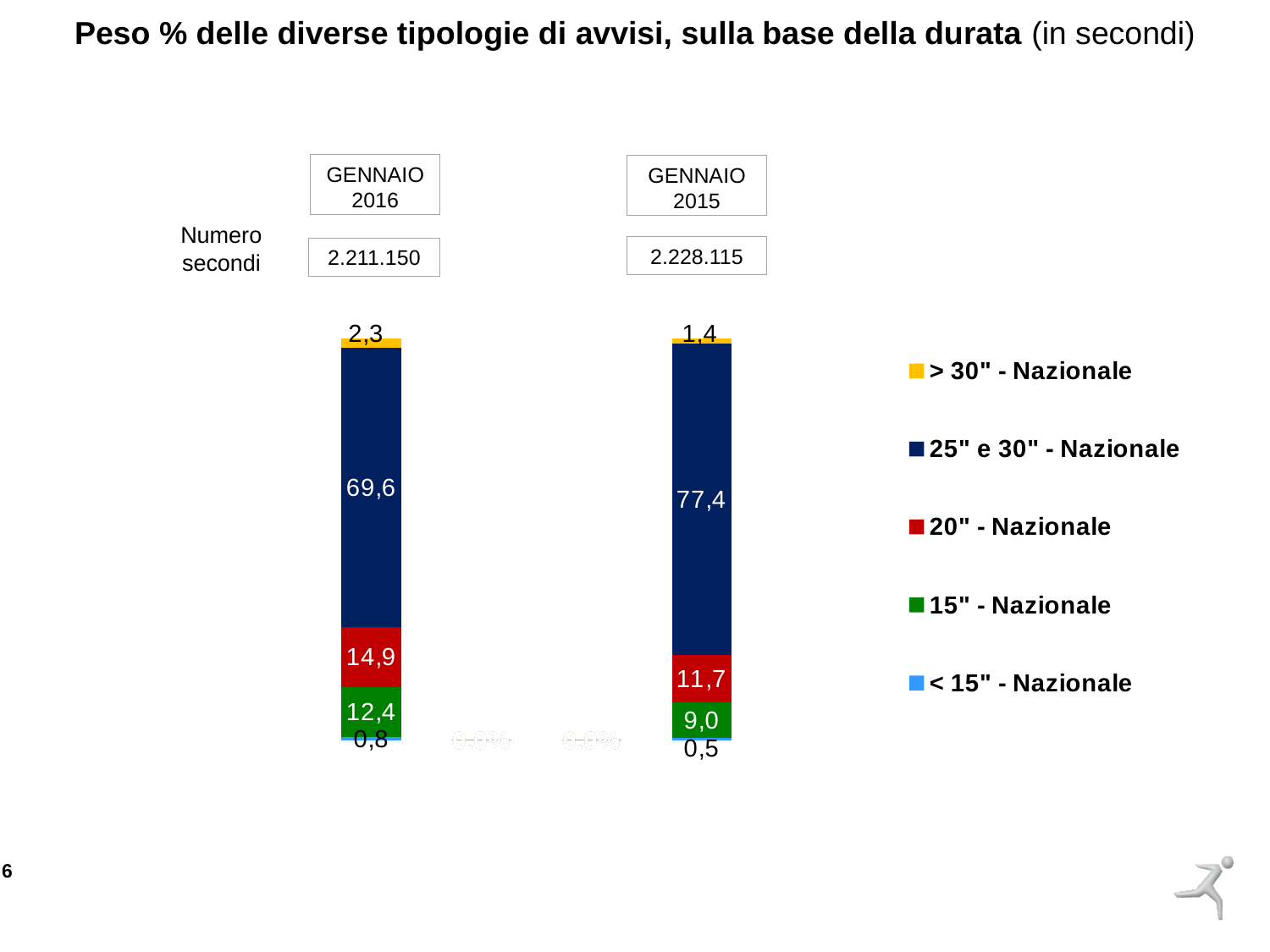

Peso % delle diverse tipologie di avvisi, sulla base della durata (in secondi)
GENNAIO 2016
GENNAIO 2015
Numero secondi
2.228.115
2.211.150

### Chart

| Category | < 15" - Nazionale | 15" - Nazionale | 20" - Nazionale | 25" e 30" - Nazionale | > 30" - Nazionale |
|---|---|---|---|---|---|
| gen-16 | 0.007724487257761798 | 0.12442846482599552 | 0.14884562331818285 | 0.6960776066752595 | 0.022923817922800353 |
| Totale 2015 | 0.0 | 0.0 | 0.0 | 0.0 | 0.0 |
| Totale 2016 | 0.0 | 0.0 | 0.0 | 0.0 | 0.0 |